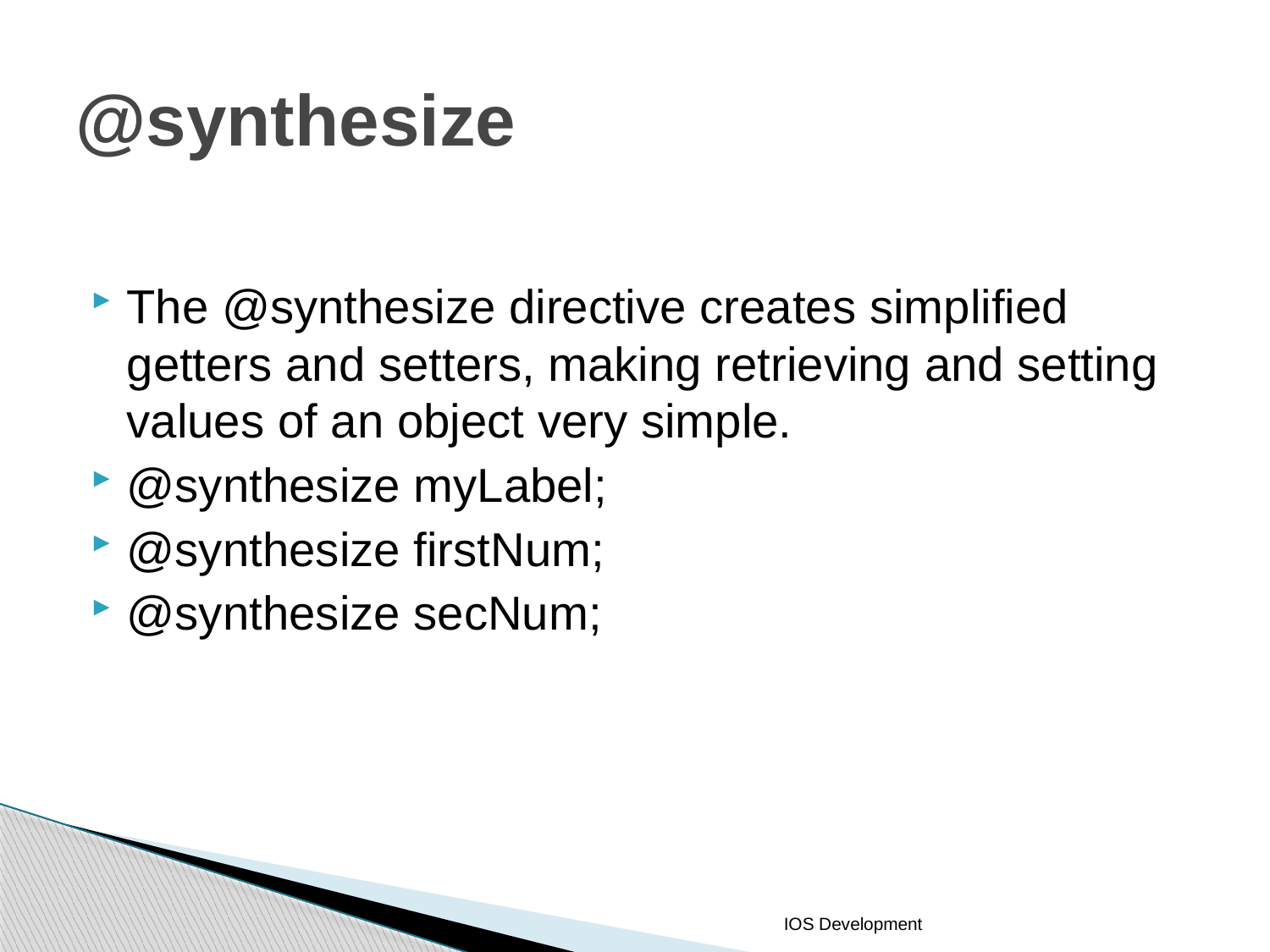

# @synthesize

The @synthesize directive creates simplified getters and setters, making retrieving and setting values of an object very simple.
@synthesize myLabel;
@synthesize firstNum;
@synthesize secNum;
IOS Development